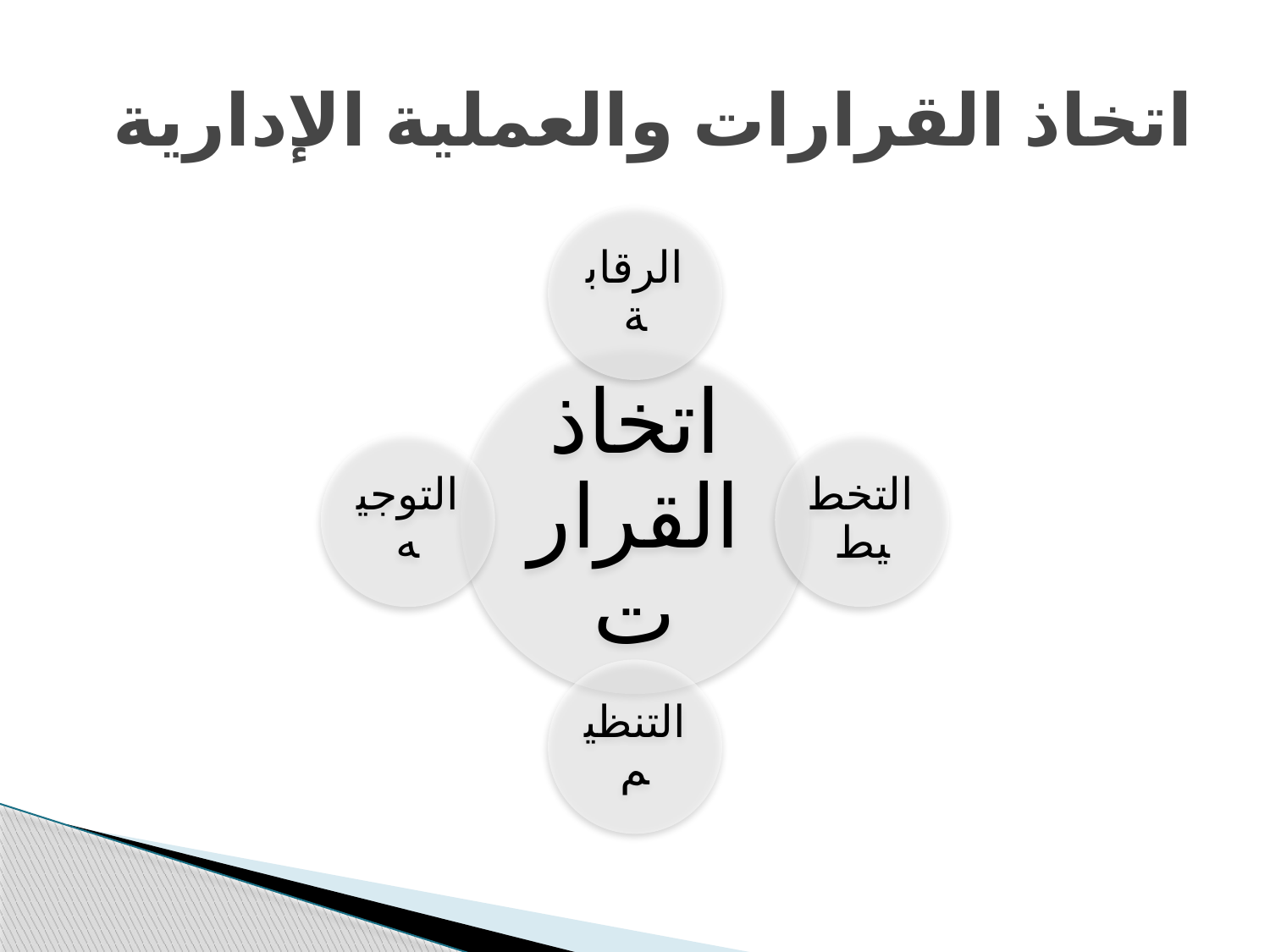

# اتخاذ القرارات والعملية الإدارية
اتخاذ القرارت
الرقابة
التخطيط
التنظيم
التوجيه